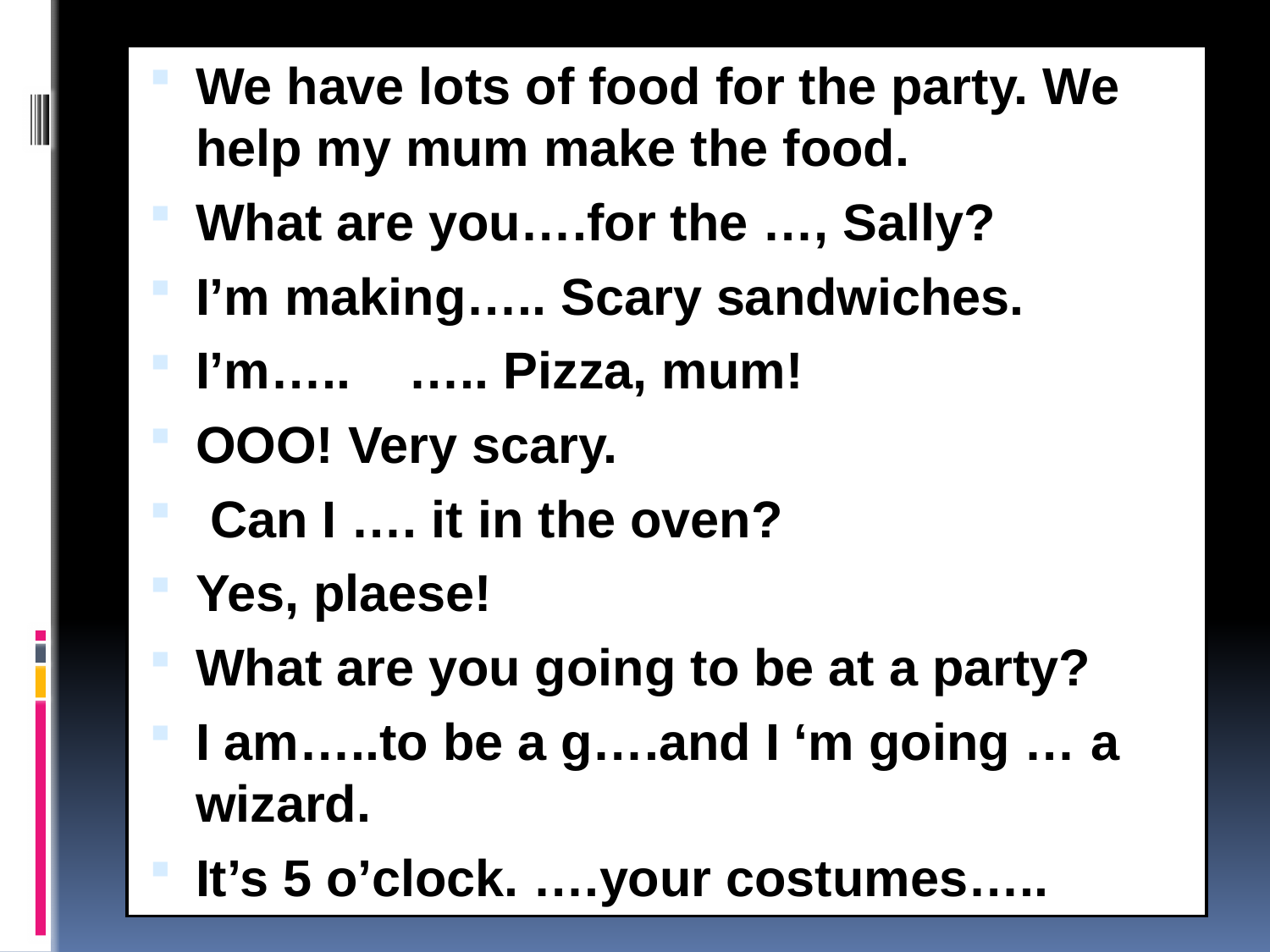

We have lots of food for the party. We help my mum make the food.
What are you….for the …, Sally?
I’m making….. Scary sandwiches.
I’m…..    ….. Pizza, mum!
OOO! Very scary.
 Can I …. it in the oven?
Yes, plaese!
What are you going to be at a party?
I am…..to be a g….and I ‘m going … a wizard.
It’s 5 o’clock. ….your costumes…..

# In the kitchen